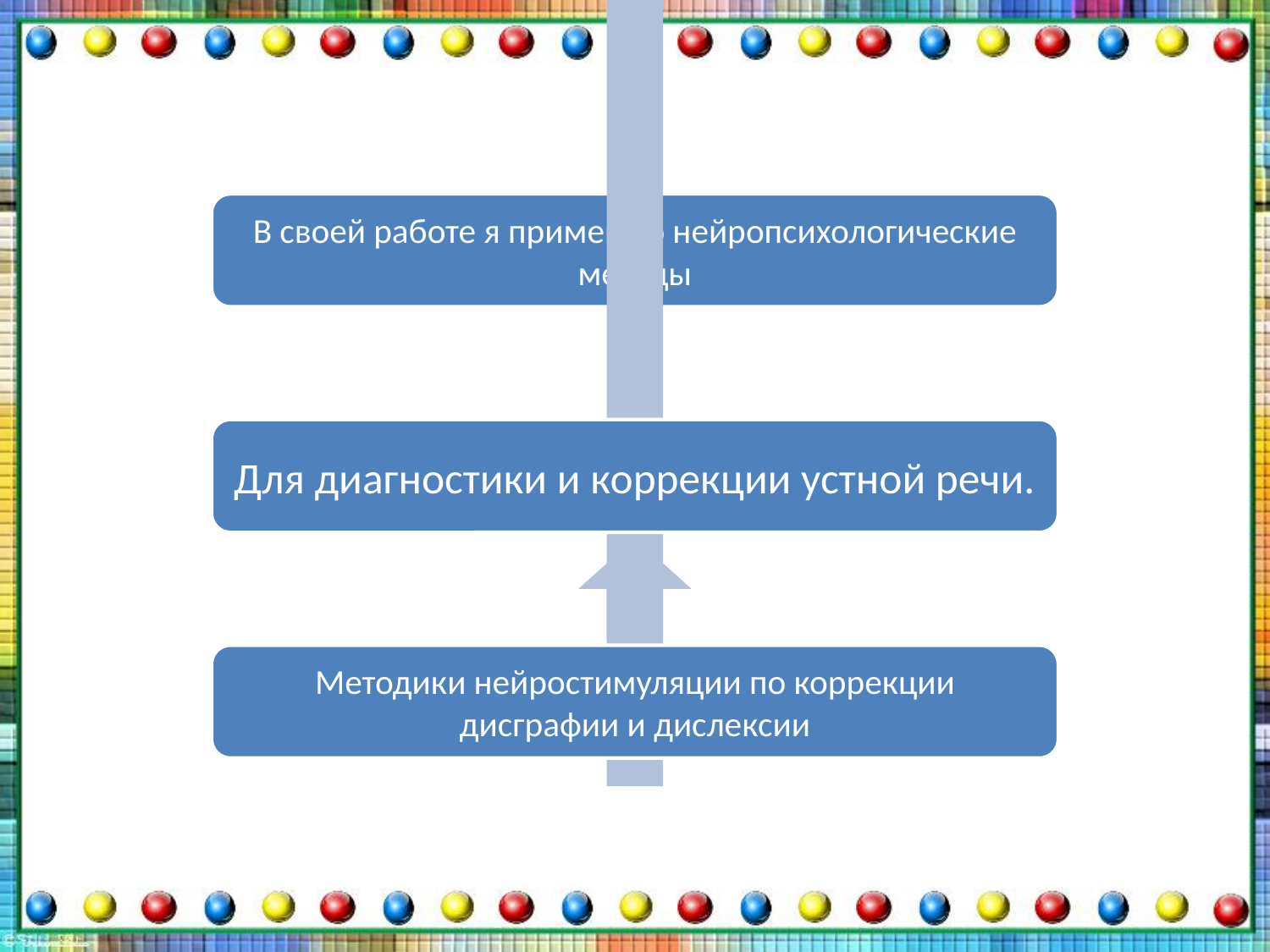

В своей работе я применяю нейропсихологические методы
Для диагностики и коррекции устной речи.
Методики нейростимуляции по коррекции дисграфии и дислексии